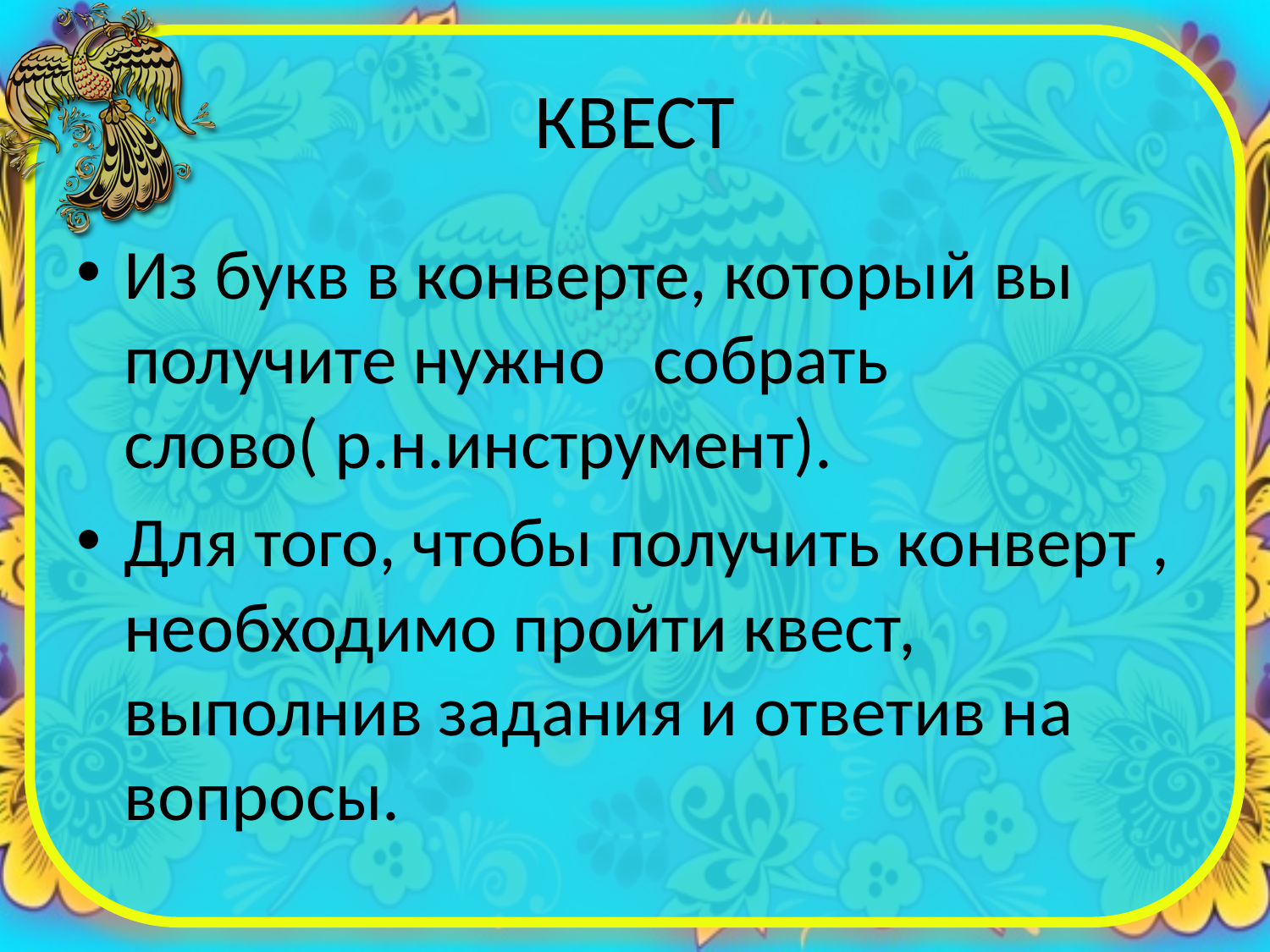

# КВЕСТ
Из букв в конверте, который вы получите нужно   собрать слово( р.н.инструмент).
Для того, чтобы получить конверт , необходимо пройти квест,  выполнив задания и ответив на вопросы.